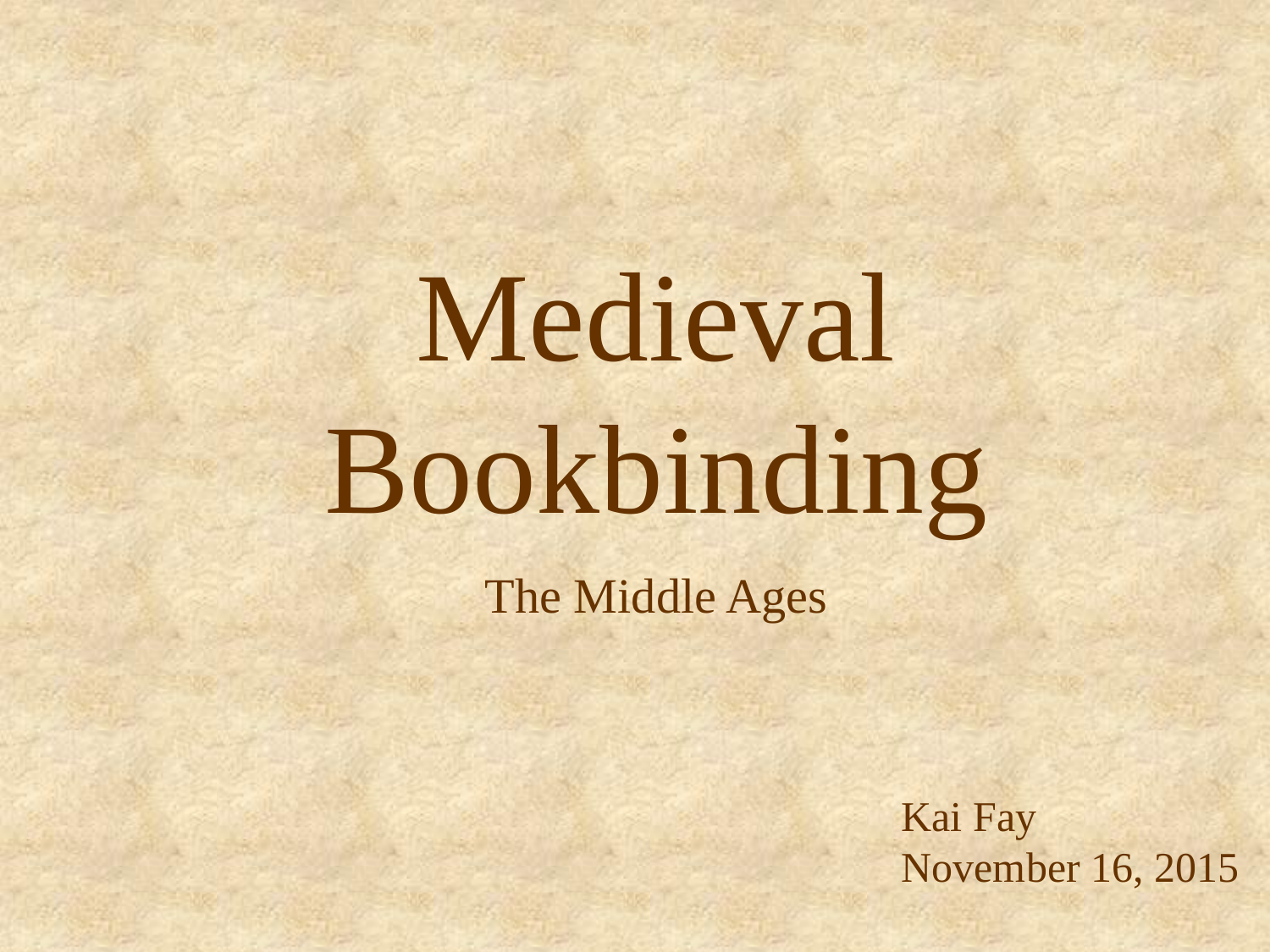

# Medieval Bookbinding The Middle Ages
Kai Fay
November 16, 2015